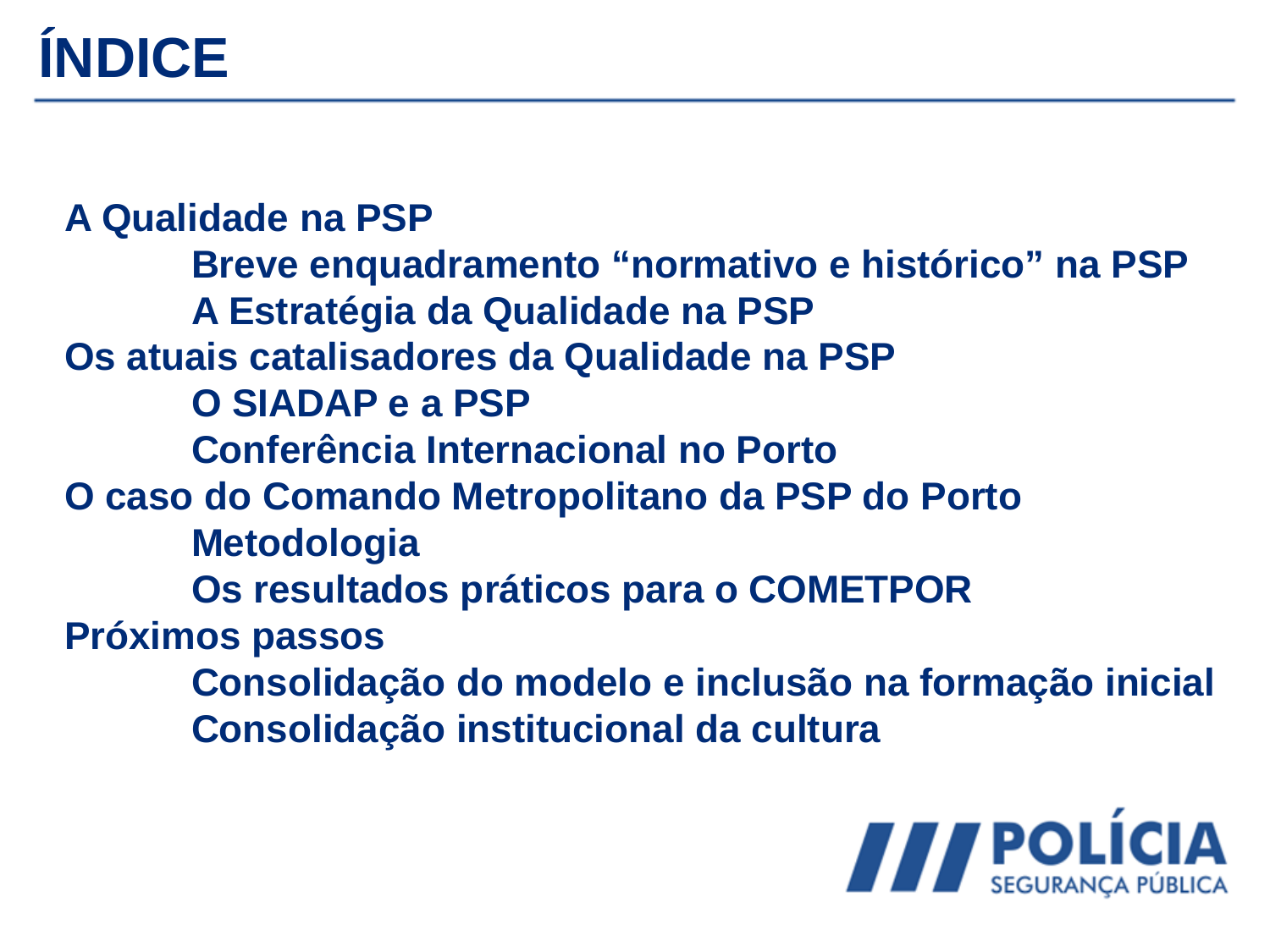

ÍNDICE
A Qualidade na PSP
	Breve enquadramento “normativo e histórico” na PSP
	A Estratégia da Qualidade na PSP
Os atuais catalisadores da Qualidade na PSP
	O SIADAP e a PSP
	Conferência Internacional no Porto
O caso do Comando Metropolitano da PSP do Porto
	Metodologia
	Os resultados práticos para o COMETPOR
Próximos passos
	Consolidação do modelo e inclusão na formação inicial
	Consolidação institucional da cultura